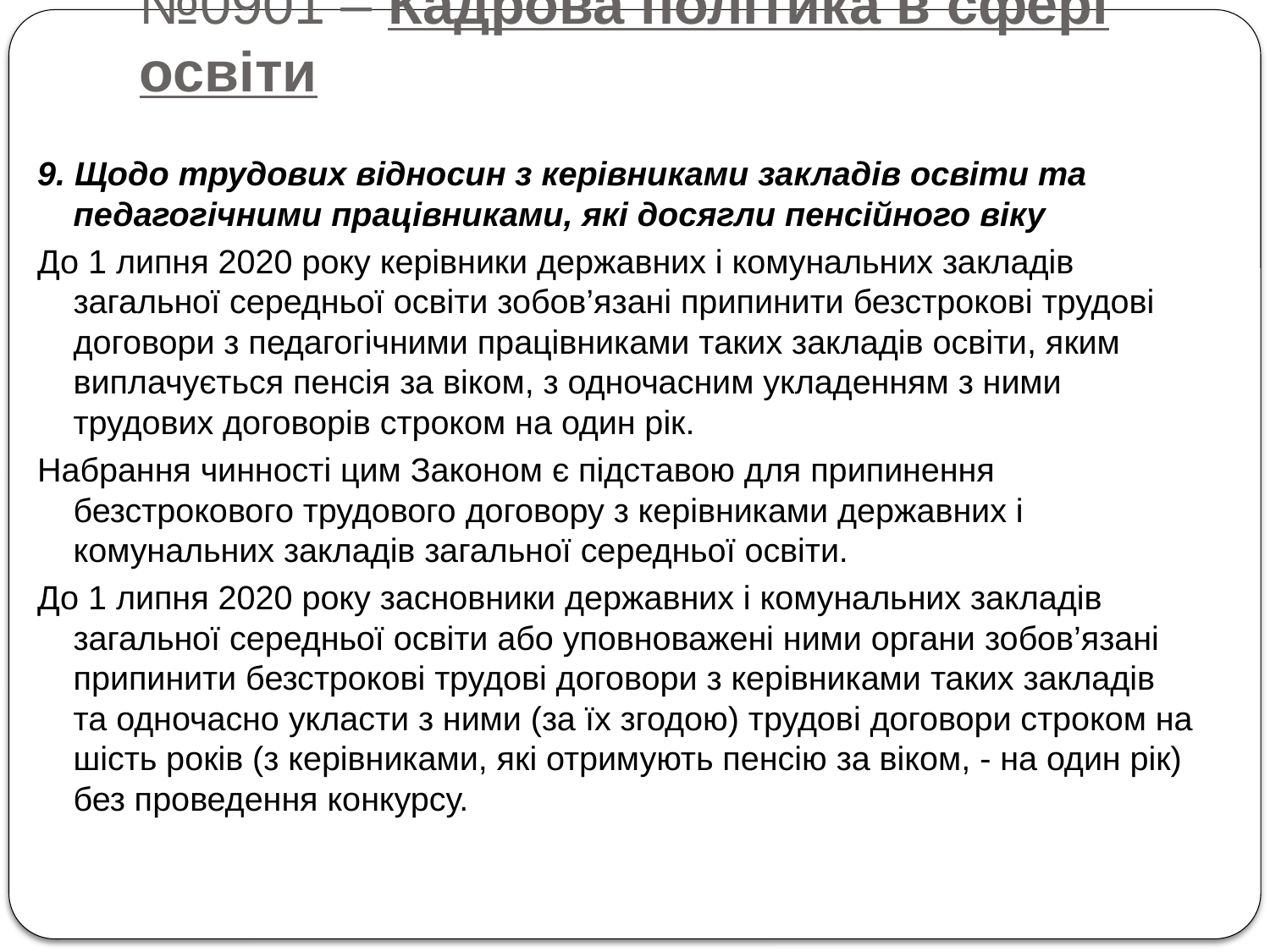

# №0901 – Кадрова політика в сфері освіти
9. Щодо трудових відносин з керівниками закладів освіти та педагогічними працівниками, які досягли пенсійного віку
До 1 липня 2020 року керівники державних і комунальних закладів загальної середньої освіти зобов’язані припинити безстрокові трудові договори з педагогічними працівниками таких закладів освіти, яким виплачується пенсія за віком, з одночасним укладенням з ними трудових договорів строком на один рік.
Набрання чинності цим Законом є підставою для припинення безстрокового трудового договору з керівниками державних і комунальних закладів загальної середньої освіти.
До 1 липня 2020 року засновники державних і комунальних закладів загальної середньої освіти або уповноважені ними органи зобов’язані припинити безстрокові трудові договори з керівниками таких закладів та одночасно укласти з ними (за їх згодою) трудові договори строком на шість років (з керівниками, які отримують пенсію за віком, - на один рік) без проведення конкурсу.